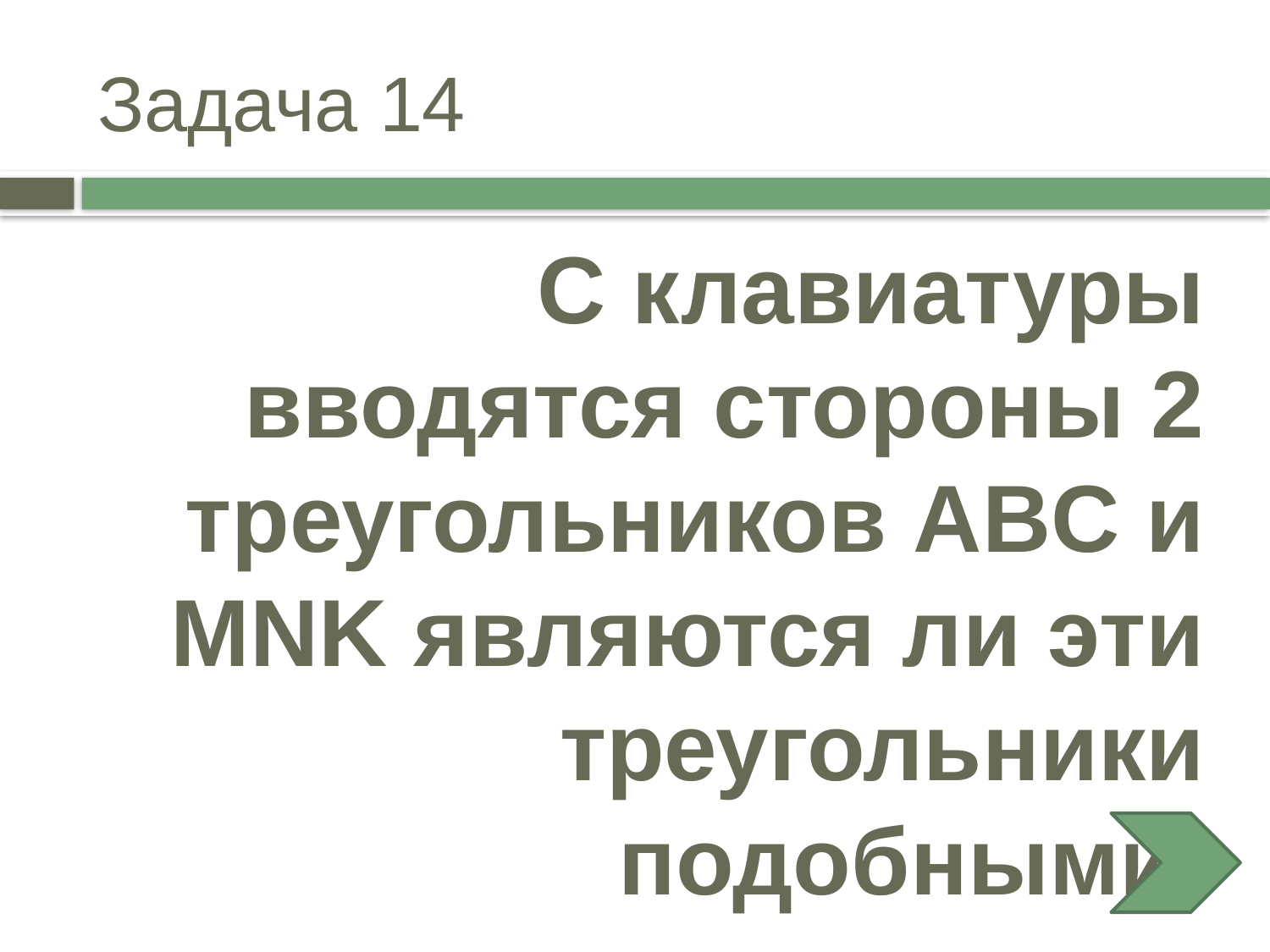

# Задача 14
    С клавиатуры вводятся стороны 2 треугольников ABC и MNK являются ли эти треугольники подобными.